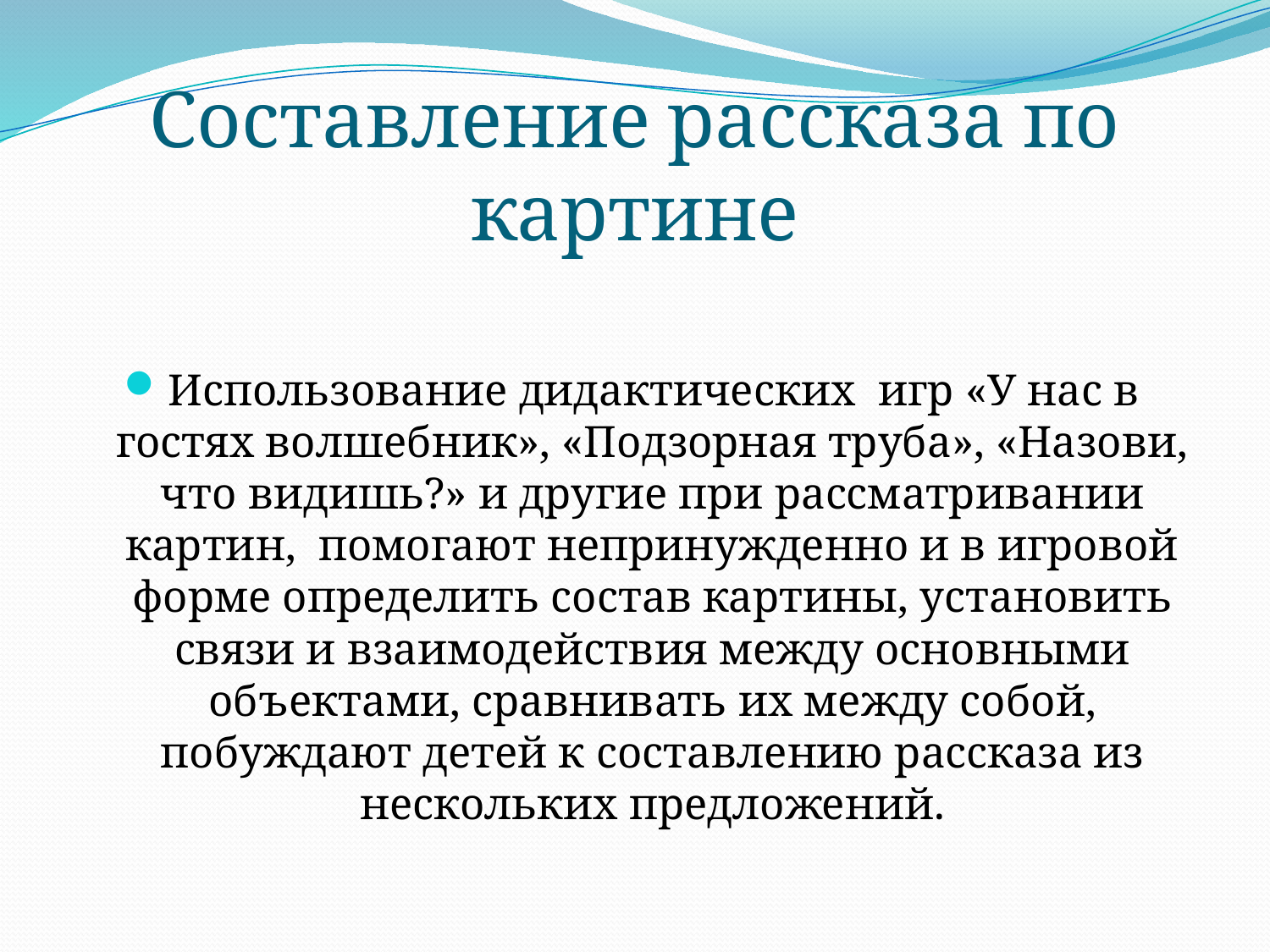

# Составление рассказа по картине

Использование дидактических  игр «У нас в гостях волшебник», «Подзорная труба», «Назови, что видишь?» и другие при рассматривании картин,  помогают непринужденно и в игровой форме определить состав картины, установить связи и взаимодействия между основными объектами, сравнивать их между собой, побуждают детей к составлению рассказа из нескольких предложений.